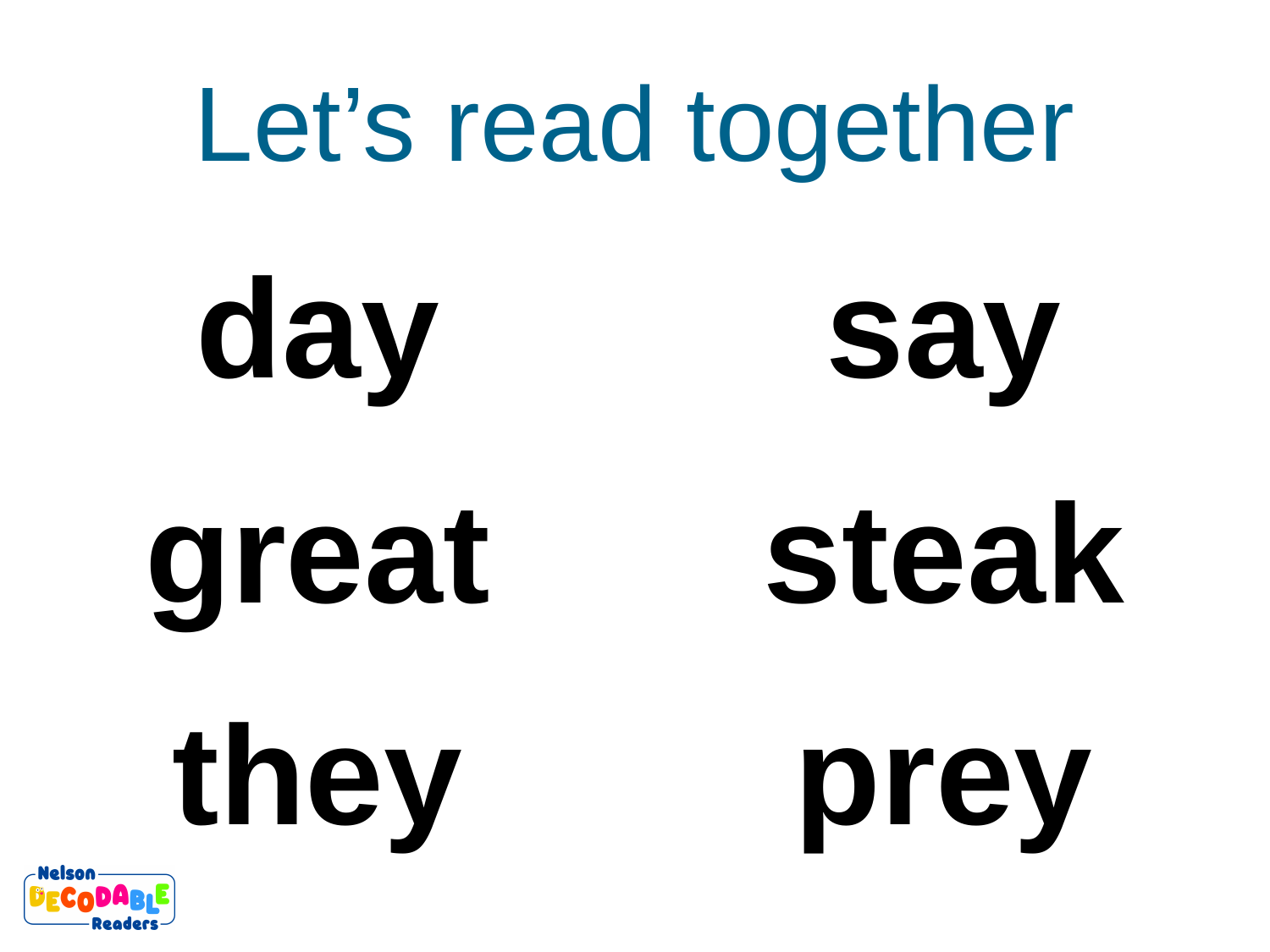

Let’s read together
day
say
great
steak
prey
they